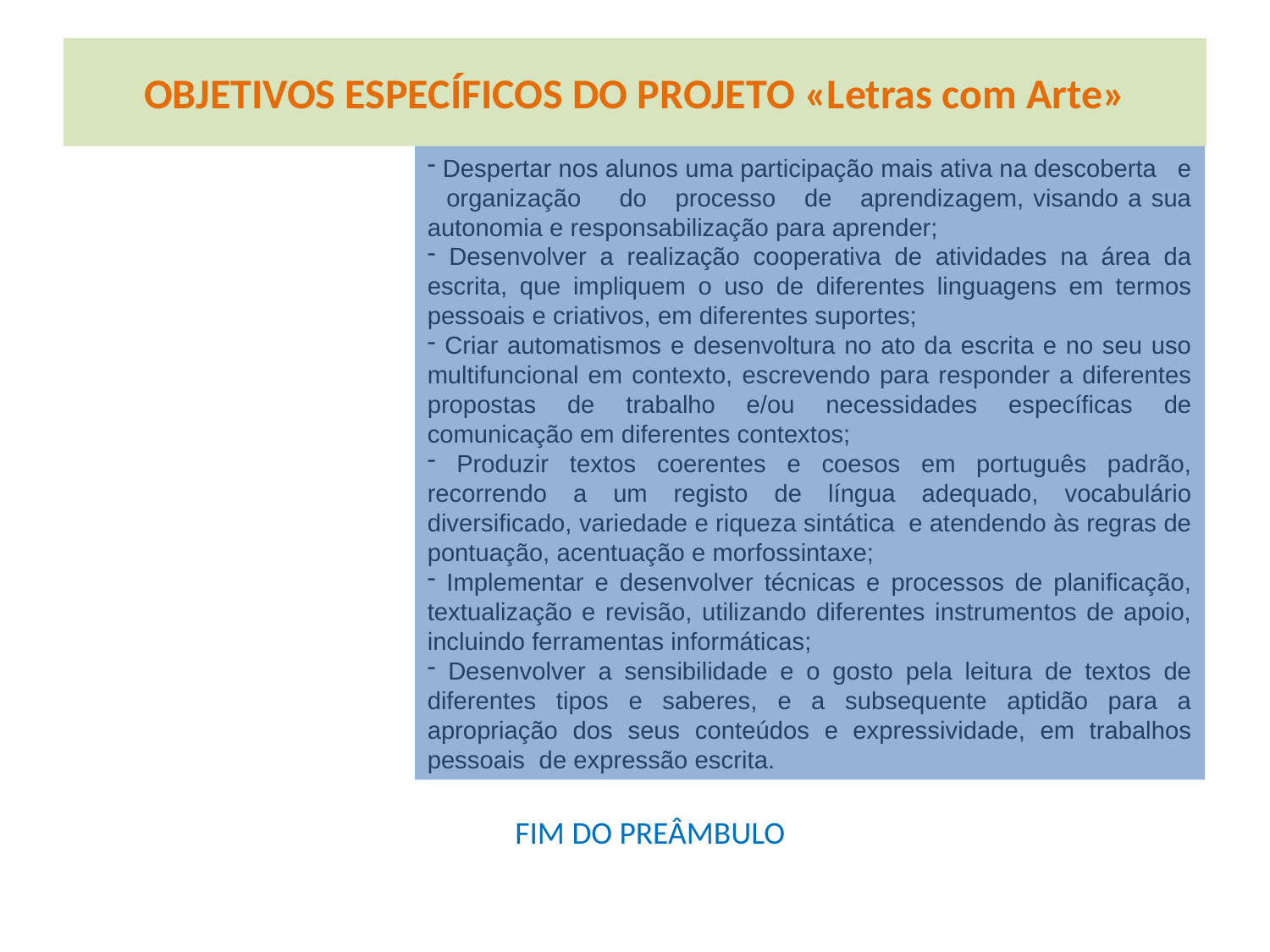

# OBJETIVOS ESPECÍFICOS DO PROJETO «Letras com Arte»
 Despertar nos alunos uma participação mais ativa na descoberta   e   organização    do   processo   de   aprendizagem, visando a sua autonomia e responsabilização para aprender;
 Desenvolver a realização cooperativa de atividades na área da escrita, que impliquem o uso de diferentes linguagens em termos pessoais e criativos, em diferentes suportes;
 Criar automatismos e desenvoltura no ato da escrita e no seu uso multifuncional em contexto, escrevendo para responder a diferentes propostas de trabalho e/ou necessidades específicas de comunicação em diferentes contextos;
 Produzir textos coerentes e coesos em português padrão, recorrendo a um registo de língua adequado, vocabulário diversificado, variedade e riqueza sintática  e atendendo às regras de pontuação, acentuação e morfossintaxe;
 Implementar e desenvolver técnicas e processos de planificação, textualização e revisão, utilizando diferentes instrumentos de apoio, incluindo ferramentas informáticas;
 Desenvolver a sensibilidade e o gosto pela leitura de textos de diferentes tipos e saberes, e a subsequente aptidão para a apropriação dos seus conteúdos e expressividade, em trabalhos pessoais  de expressão escrita.
FIM DO PREÂMBULO